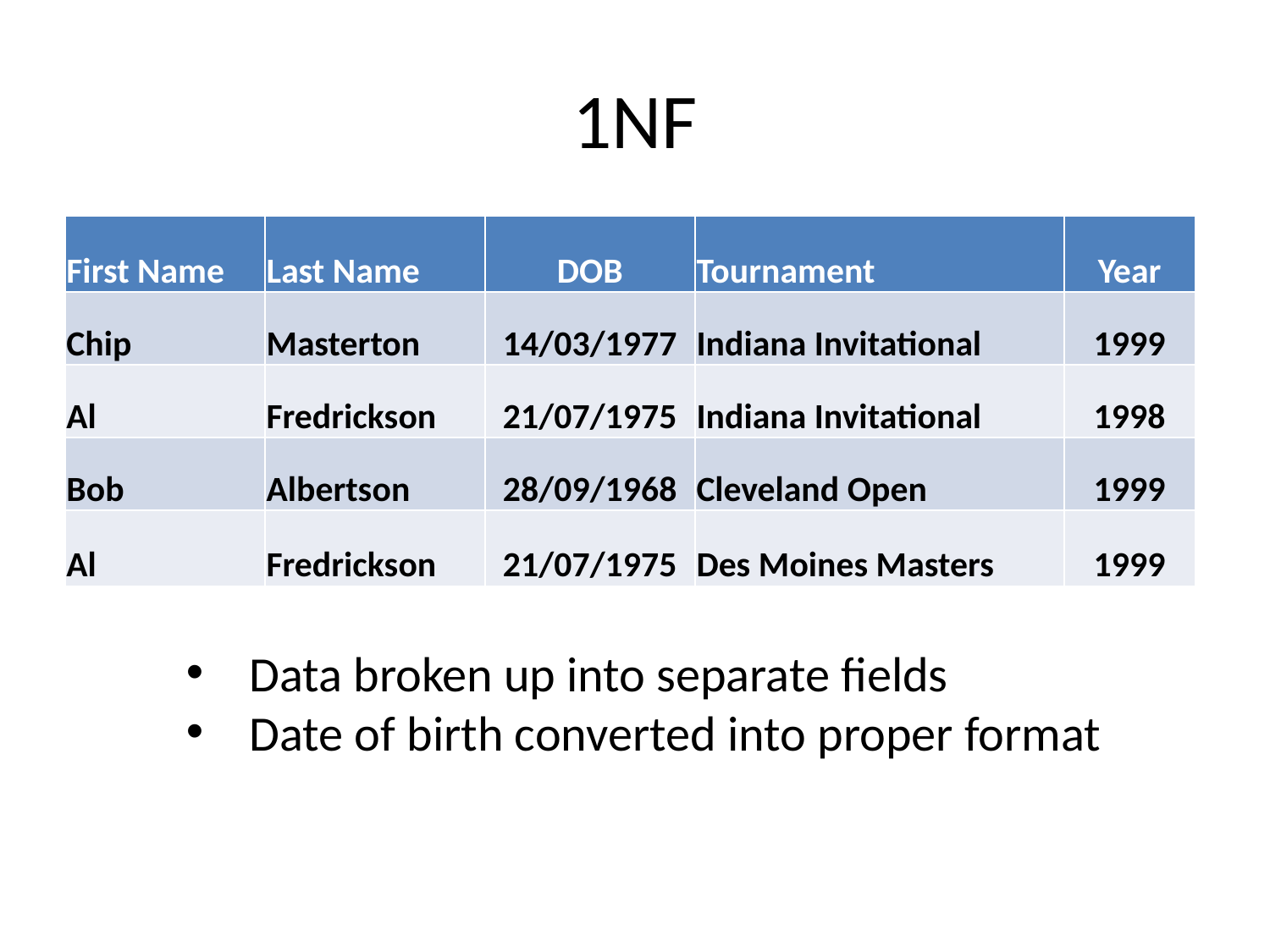

# 1NF
| First Name | Last Name | DOB | Tournament | Year |
| --- | --- | --- | --- | --- |
| Chip | Masterton | 14/03/1977 | Indiana Invitational | 1999 |
| Al | Fredrickson | 21/07/1975 | Indiana Invitational | 1998 |
| Bob | Albertson | 28/09/1968 | Cleveland Open | 1999 |
| Al | Fredrickson | 21/07/1975 | Des Moines Masters | 1999 |
Data broken up into separate fields
Date of birth converted into proper format